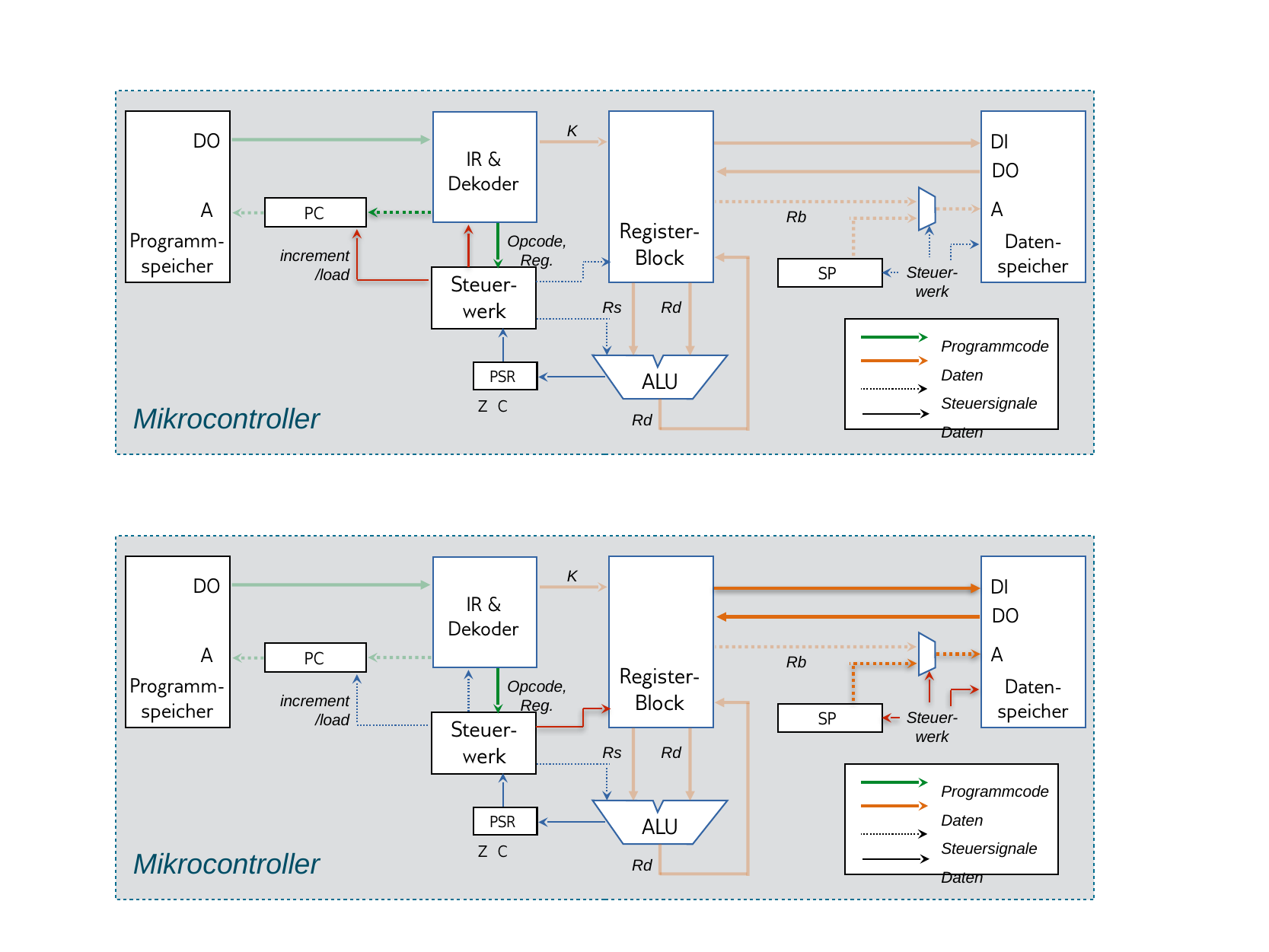

DO
A
Programm-
speicher

K
DI

IR & Dekoder

DO

A
PC

Rb
Register-Block

Daten-
speicher

Opcode, Reg.

increment
/load

Steuer-werk
SP

Steuer-werk

Rs
Rd

Programmcode
Daten
Steuersignale
Daten

PSR

C
Z
ALU

Mikrocontroller

Rd

DO
A
Programm-
speicher

K
DI

IR & Dekoder

DO

A
PC

Rb
Register-Block

Daten-
speicher

Opcode, Reg.

increment
/load

Steuer-werk
SP

Steuer-werk

Rs
Rd

Programmcode
Daten
Steuersignale
Daten

PSR

C
Z
ALU

Mikrocontroller

Rd